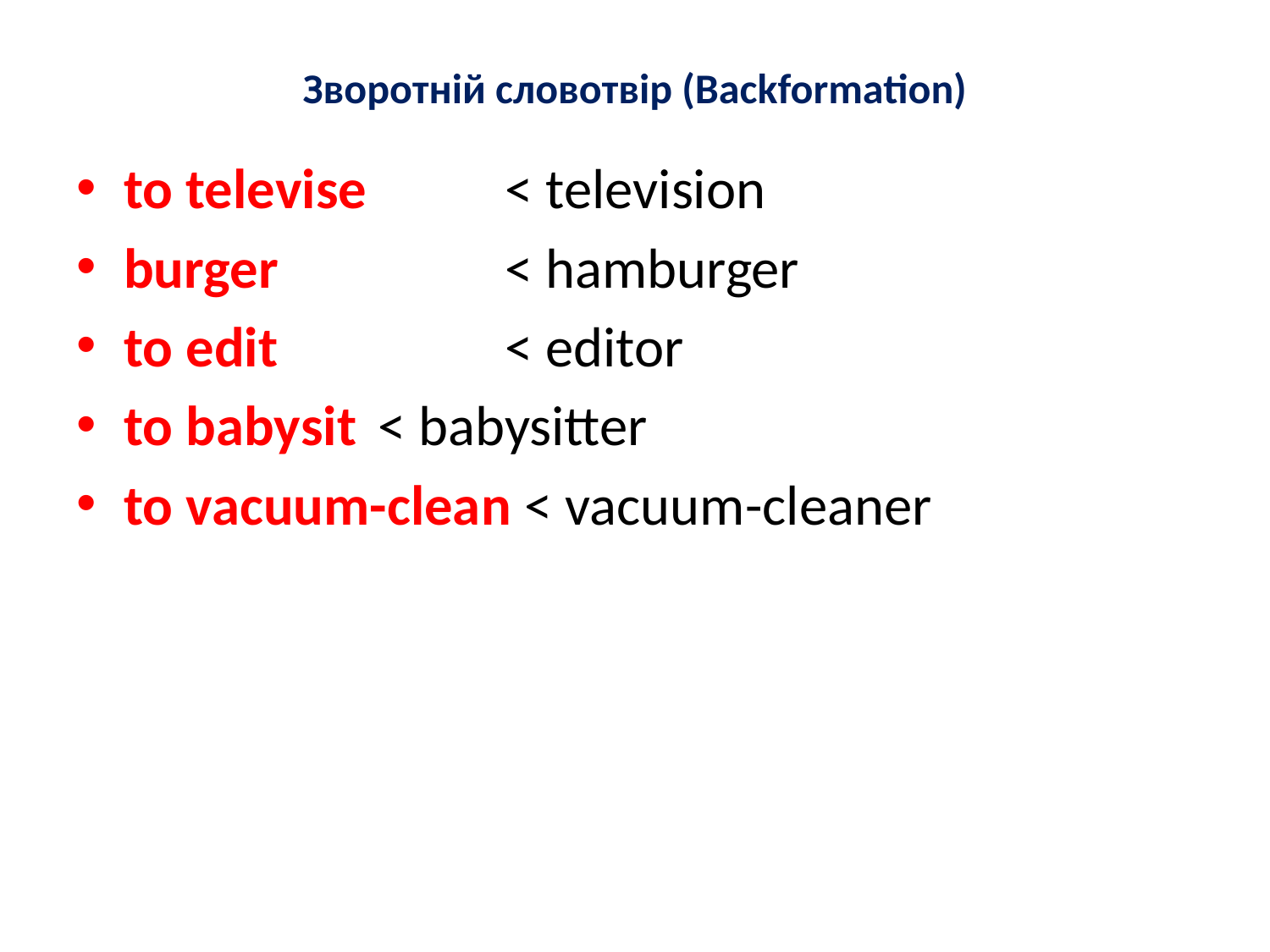

# Зворотній словотвір (Backformation)
to televise 	< television
burger 		< hamburger
to edit 		< editor
to babysit 	< babysitter
to vacuum-clean < vacuum-cleaner